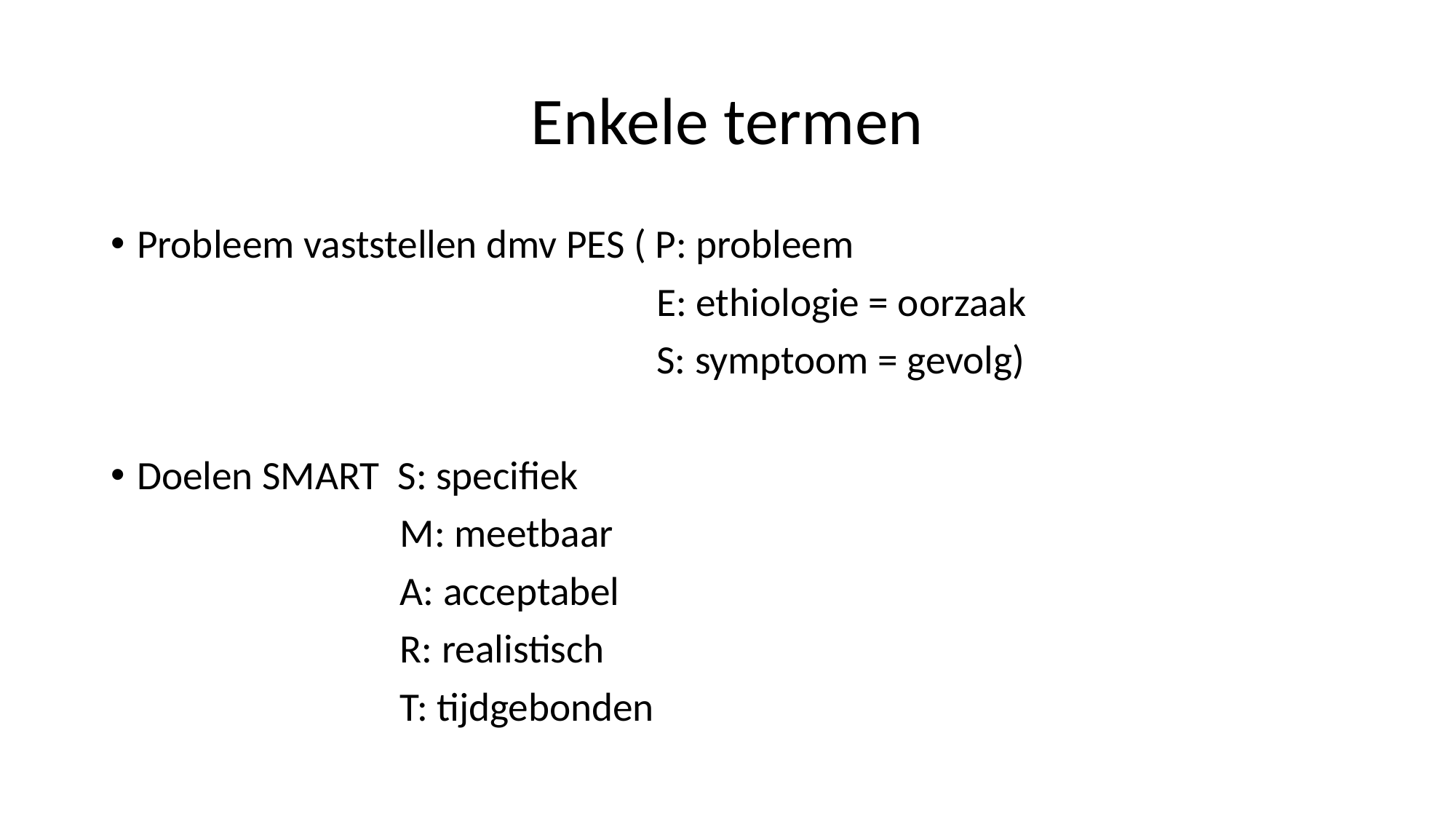

# Enkele termen
Probleem vaststellen dmv PES ( P: probleem
					   E: ethiologie = oorzaak
                                                            S: symptoom = gevolg)

Doelen SMART  S: specifiek
		         M: meetbaar
		         A: acceptabel
		         R: realistisch
		         T: tijdgebonden